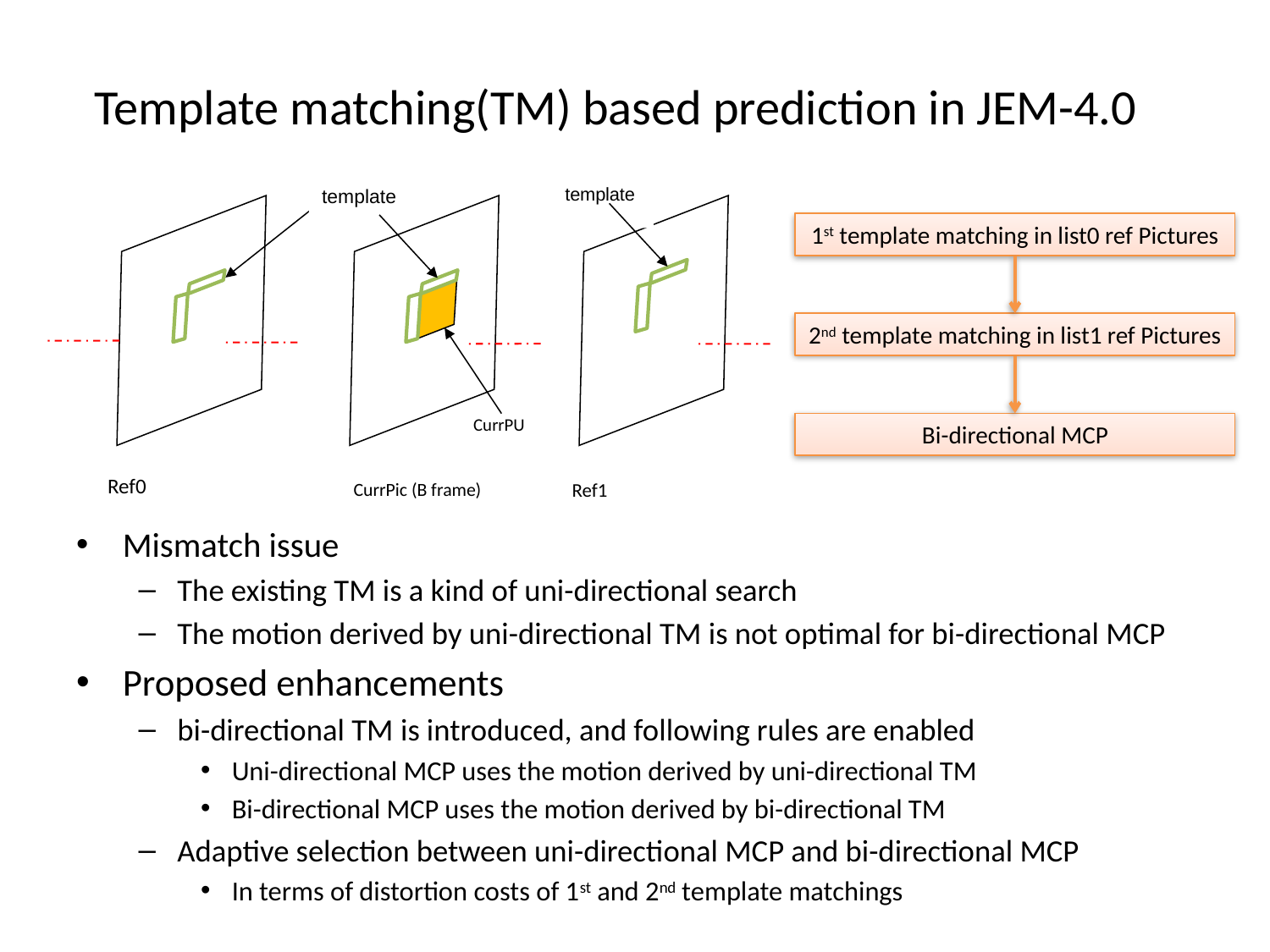

# Template matching(TM) based prediction in JEM-4.0
template

template

CurrPU
Ref0
CurrPic (B frame)
Ref1
1st template matching in list0 ref Pictures
2nd template matching in list1 ref Pictures
Bi-directional MCP
Mismatch issue
The existing TM is a kind of uni-directional search
The motion derived by uni-directional TM is not optimal for bi-directional MCP
Proposed enhancements
bi-directional TM is introduced, and following rules are enabled
Uni-directional MCP uses the motion derived by uni-directional TM
Bi-directional MCP uses the motion derived by bi-directional TM
Adaptive selection between uni-directional MCP and bi-directional MCP
In terms of distortion costs of 1st and 2nd template matchings